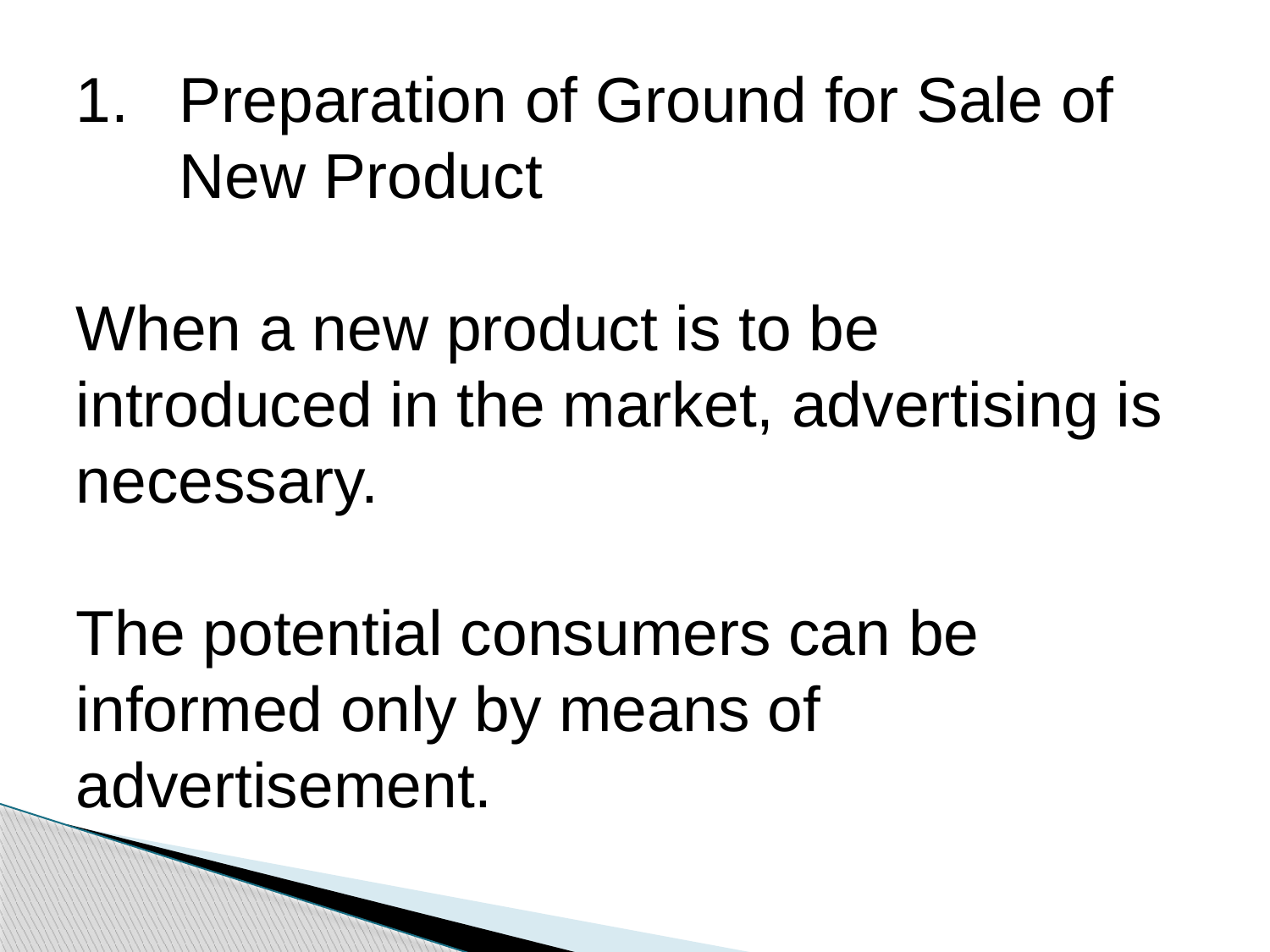

Preparation of Ground for Sale of New Product

When a new product is to be introduced in the market, advertising is necessary.

The potential consumers can be informed only by means of advertisement.